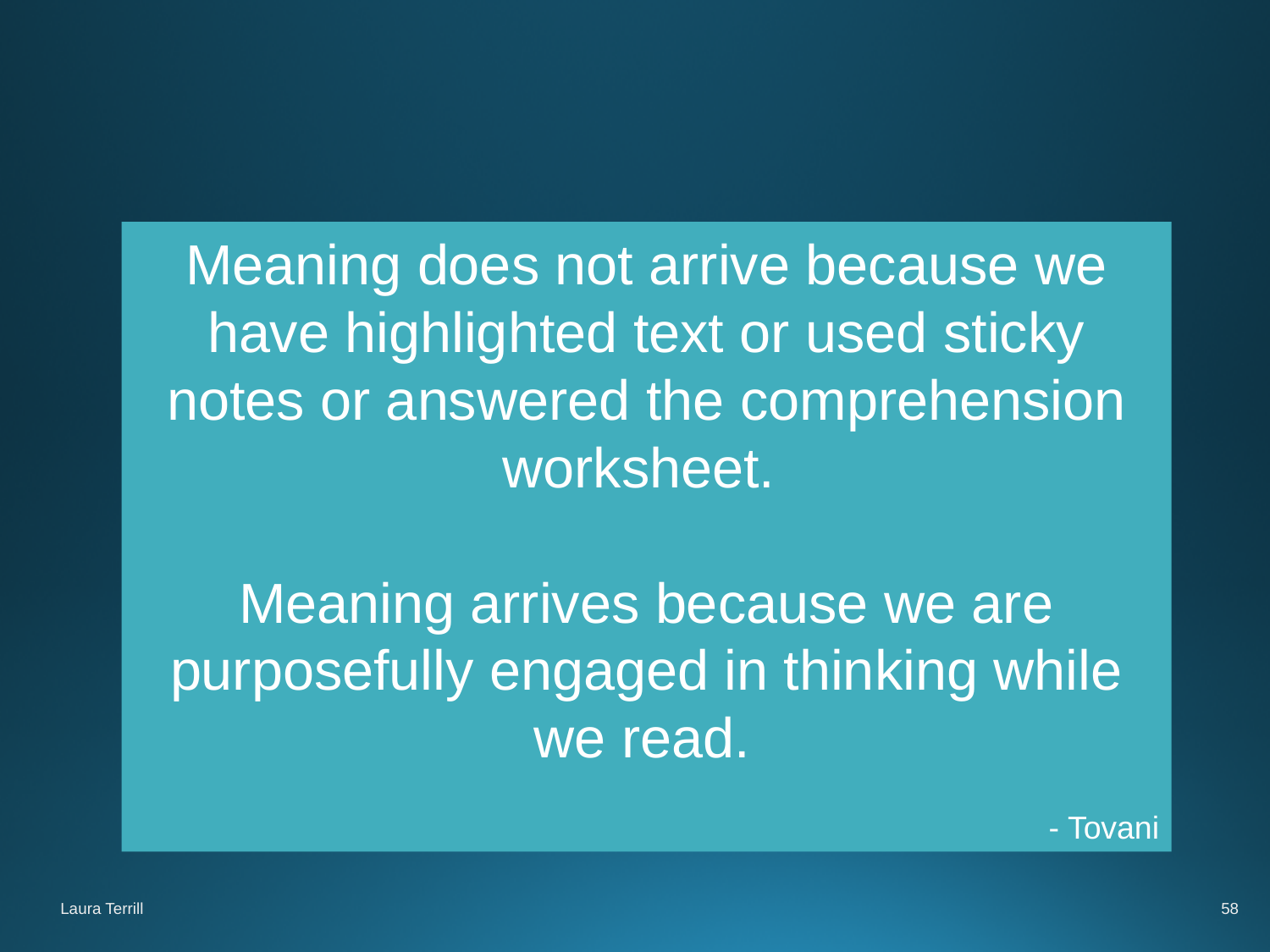

Meaning does not arrive because we have highlighted text or used sticky notes or answered the comprehension worksheet.

Meaning arrives because we are purposefully engaged in thinking while we read.

- Tovani
Laura Terrill
58